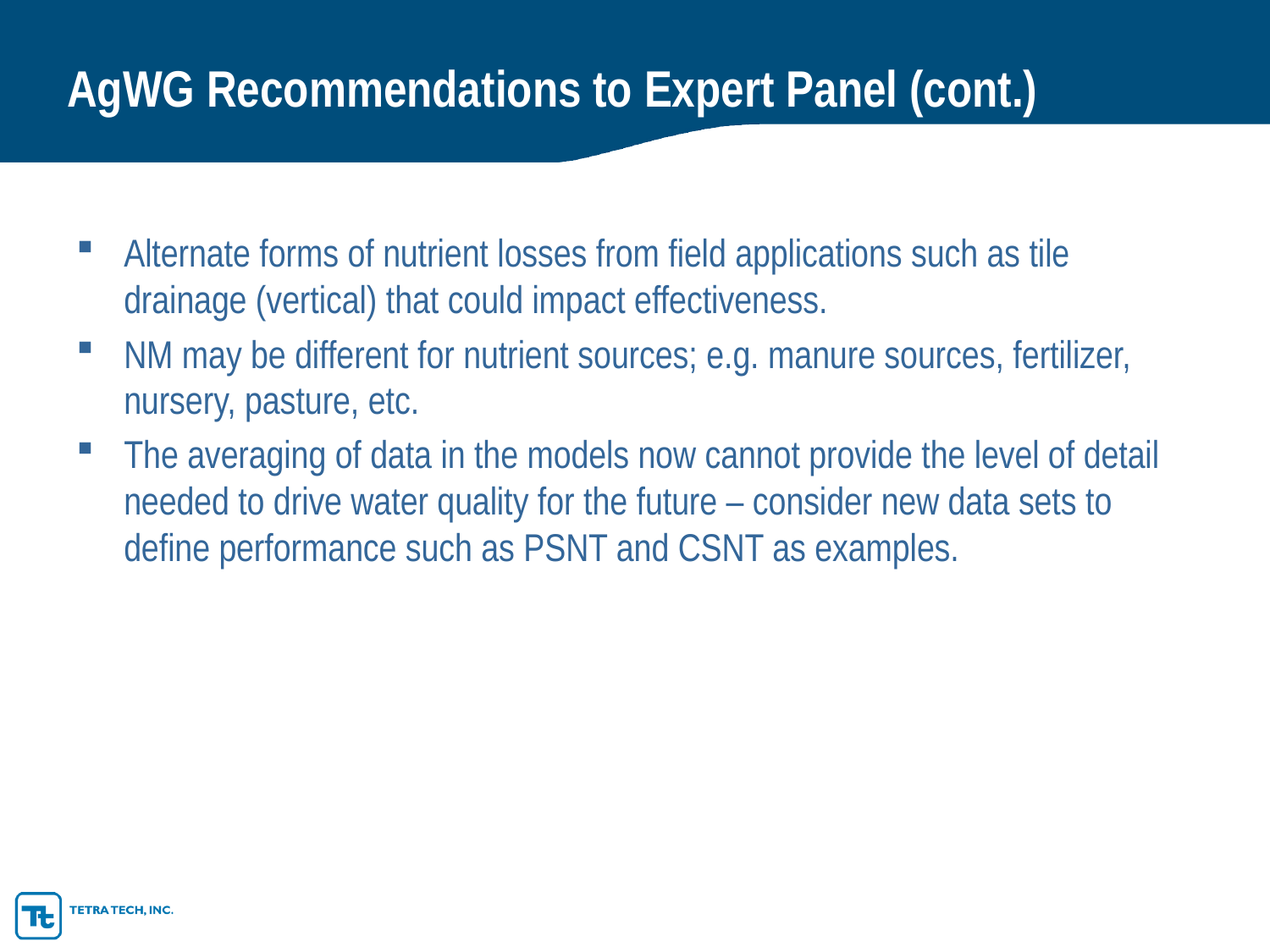

# AgWG Recommendations to Expert Panel (cont.)
Alternate forms of nutrient losses from field applications such as tile drainage (vertical) that could impact effectiveness.
NM may be different for nutrient sources; e.g. manure sources, fertilizer, nursery, pasture, etc.
The averaging of data in the models now cannot provide the level of detail needed to drive water quality for the future – consider new data sets to define performance such as PSNT and CSNT as examples.